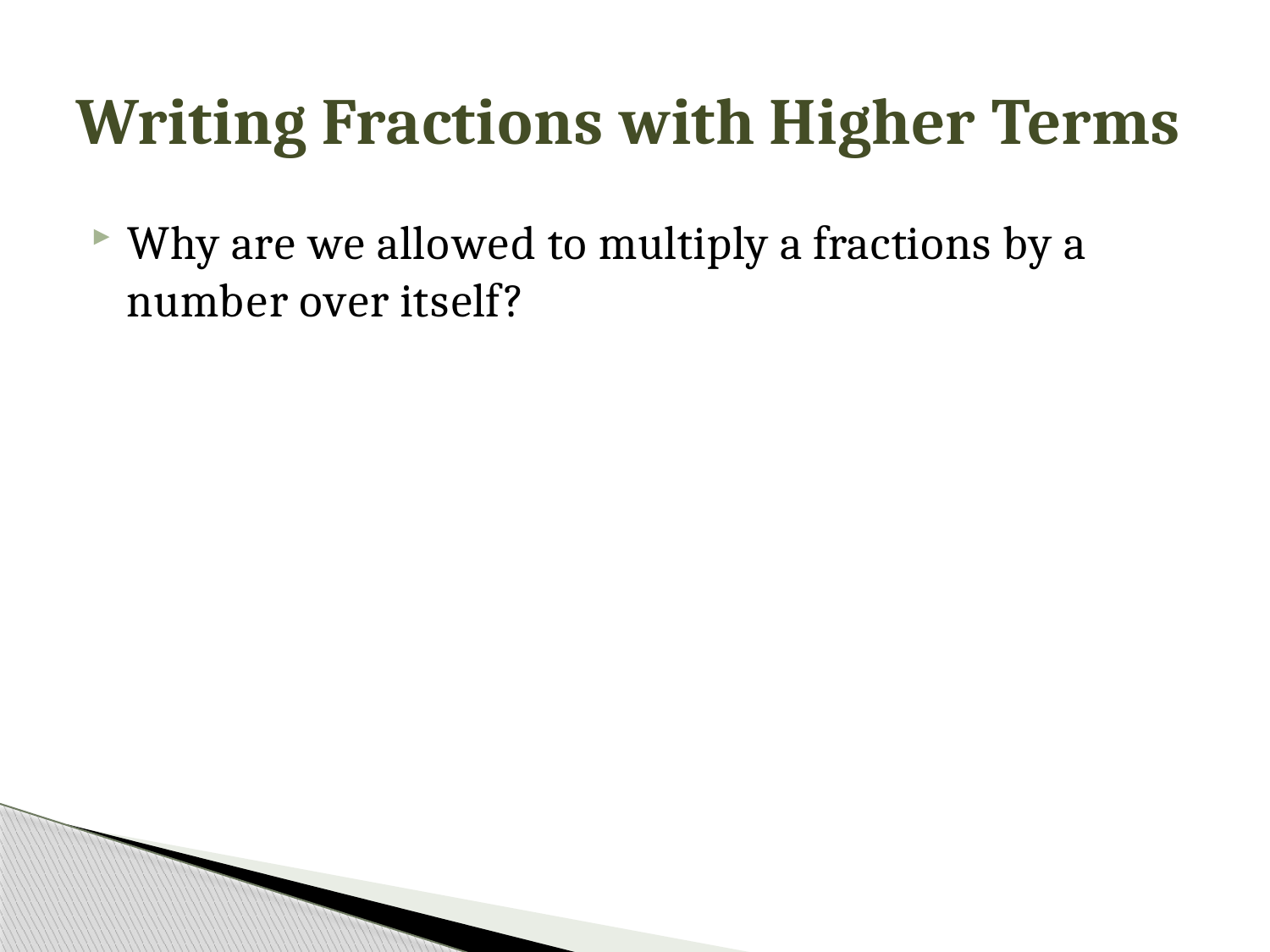

# Writing Fractions with Higher Terms
Why are we allowed to multiply a fractions by a number over itself?